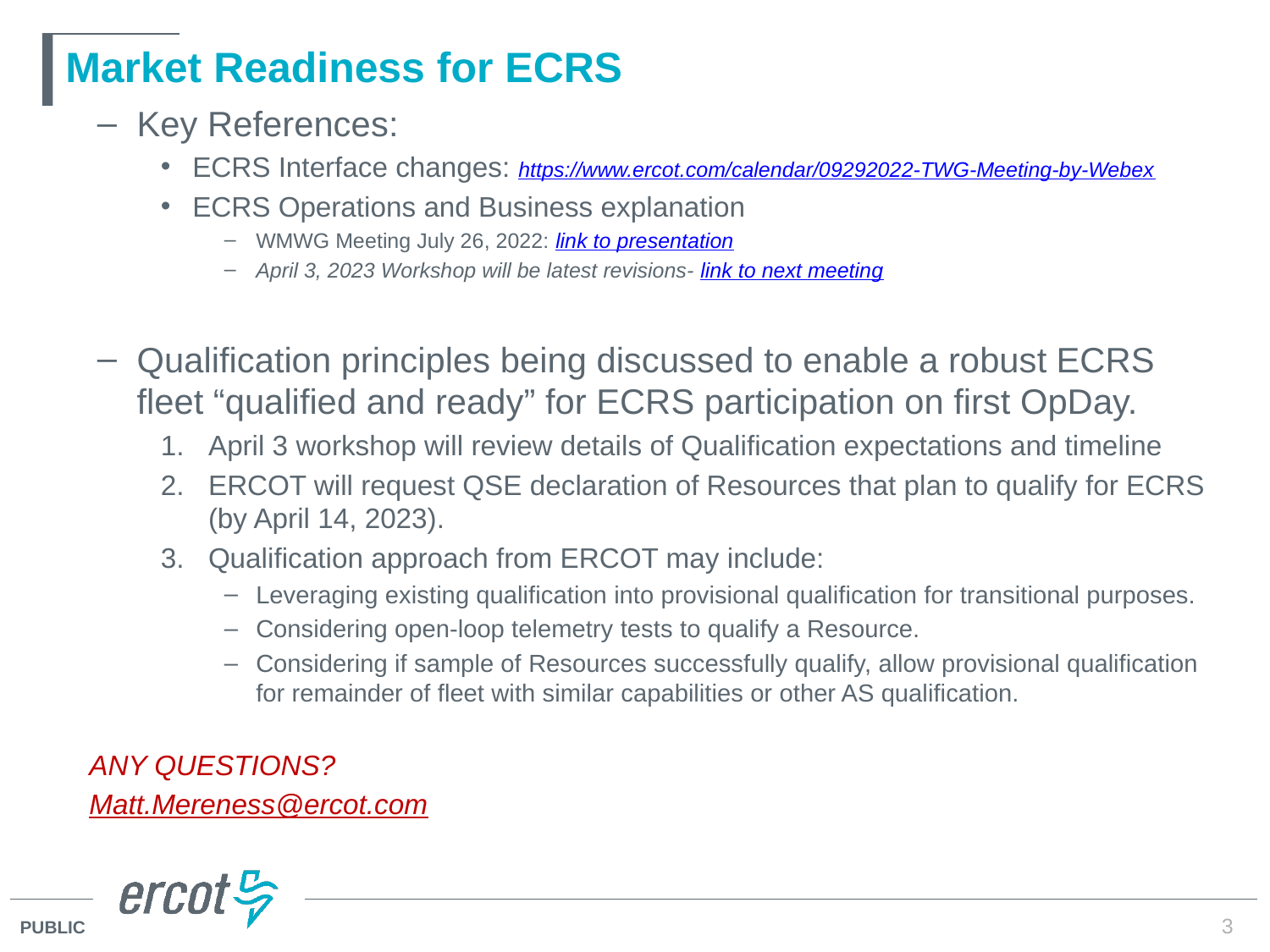

# Market Readiness for ECRS
Key References:
ECRS Interface changes: https://www.ercot.com/calendar/09292022-TWG-Meeting-by-Webex
ECRS Operations and Business explanation
WMWG Meeting July 26, 2022: link to presentation
April 3, 2023 Workshop will be latest revisions- link to next meeting

Qualification principles being discussed to enable a robust ECRS fleet “qualified and ready” for ECRS participation on first OpDay.
April 3 workshop will review details of Qualification expectations and timeline
ERCOT will request QSE declaration of Resources that plan to qualify for ECRS (by April 14, 2023).
Qualification approach from ERCOT may include:
Leveraging existing qualification into provisional qualification for transitional purposes.
Considering open-loop telemetry tests to qualify a Resource.
Considering if sample of Resources successfully qualify, allow provisional qualification for remainder of fleet with similar capabilities or other AS qualification.

ANY QUESTIONS?
Matt.Mereness@ercot.com
3